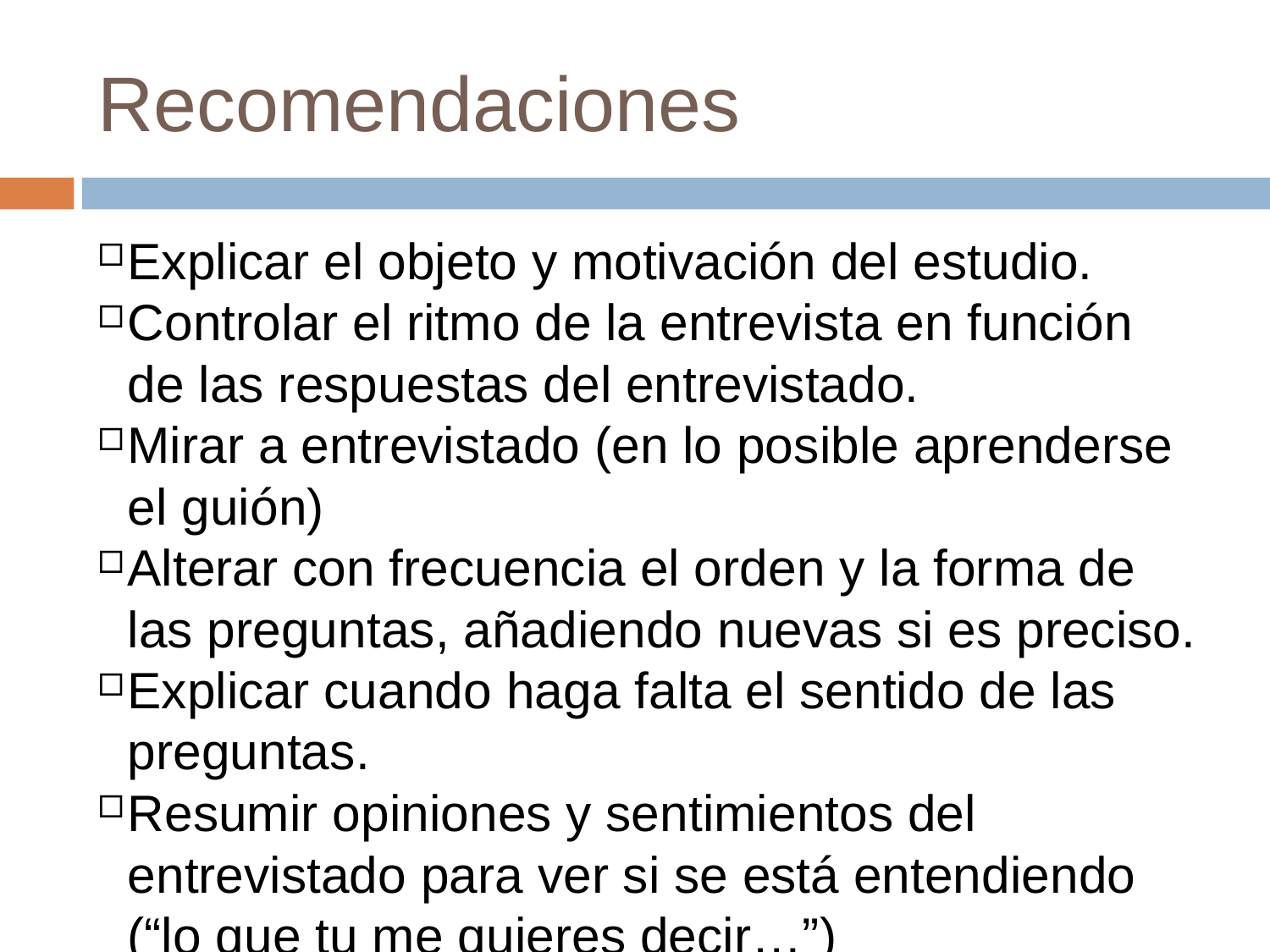

Recomendaciones
Explicar el objeto y motivación del estudio.
Controlar el ritmo de la entrevista en función de las respuestas del entrevistado.
Mirar a entrevistado (en lo posible aprenderse el guión)
Alterar con frecuencia el orden y la forma de las preguntas, añadiendo nuevas si es preciso.
Explicar cuando haga falta el sentido de las preguntas.
Resumir opiniones y sentimientos del entrevistado para ver si se está entendiendo (“lo que tu me quieres decir…”)
Adoptar el estilo oyente interesado, pero no hace un juicio sobre las respuestas del entrevistado (aún en entrevista activa)